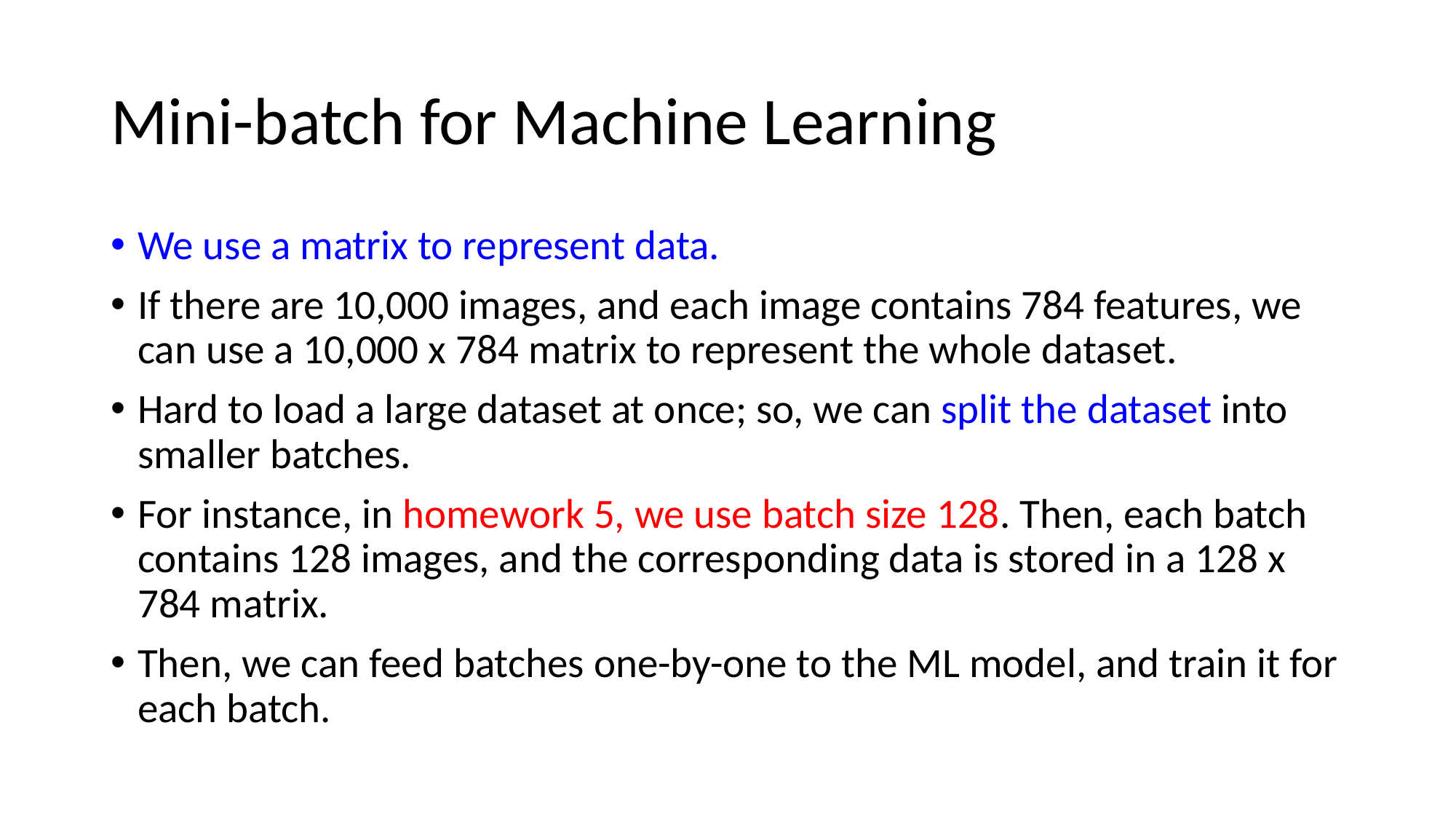

# Mini-batch for Machine Learning
We use a matrix to represent data.
If there are 10,000 images, and each image contains 784 features, we can use a 10,000 x 784 matrix to represent the whole dataset.
Hard to load a large dataset at once; so, we can split the dataset into smaller batches.
For instance, in homework 5, we use batch size 128. Then, each batch contains 128 images, and the corresponding data is stored in a 128 x 784 matrix.
Then, we can feed batches one-by-one to the ML model, and train it for each batch.